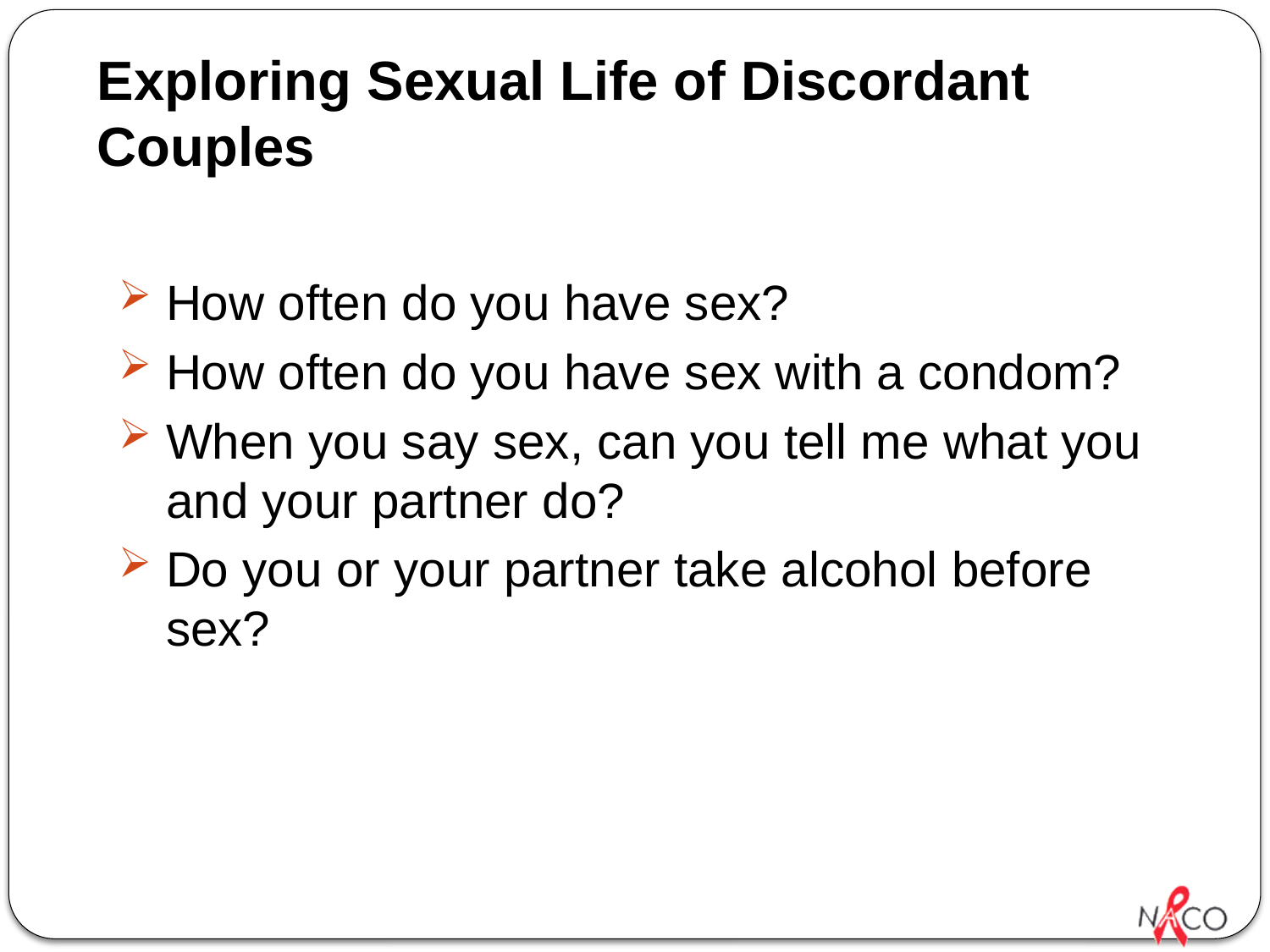

# Exploring Sexual Life of Discordant Couples
How often do you have sex?
How often do you have sex with a condom?
When you say sex, can you tell me what you and your partner do?
Do you or your partner take alcohol before sex?